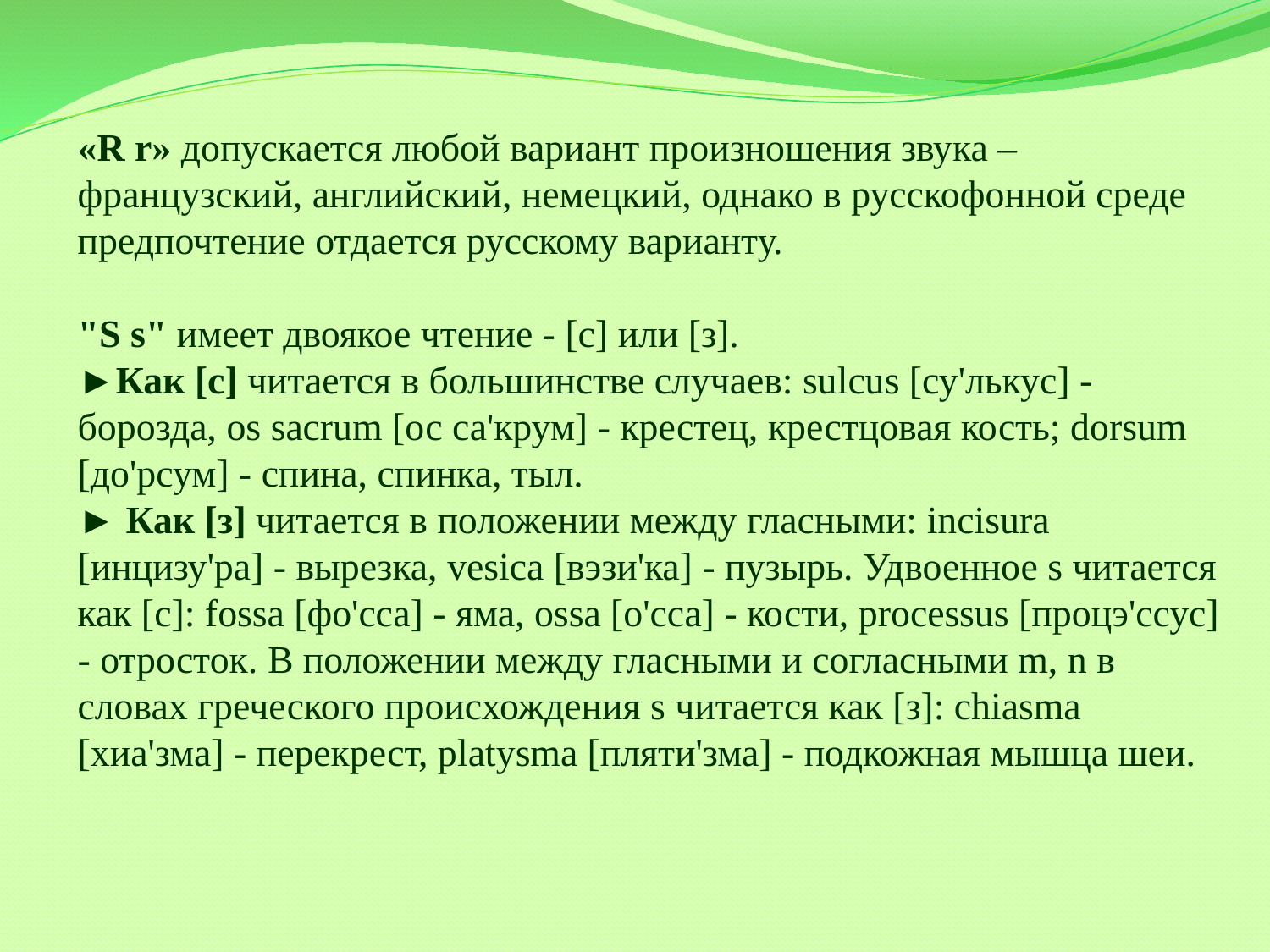

«R r» допускается любой вариант произношения звука – французский, английский, немецкий, однако в русскофонной среде предпочтение отдается русскому варианту.

"S s" имеет двоякое чтение - [с] или [з].
►Как [с] читается в большинстве случаев: sulcus [су'лькус] - борозда, os sacrum [ос са'крум] - крестец, крестцовая кость; dorsum [до'рсум] - спина, спинка, тыл.
► Как [з] читается в положении между гласными: incisura [инцизу'ра] - вырезка, vesica [вэзи'ка] - пузырь. Удвоенное s читается как [с]: fossa [фо'cса] - яма, ossa [о'сса] - кости, processus [процэ'ссус] - отросток. В положении между гласными и согласными m, n в словах греческого происхождения s читается как [з]: chiasma [хиа'зма] - перекрест, platysma [пляти'зма] - подкожная мышца шеи.